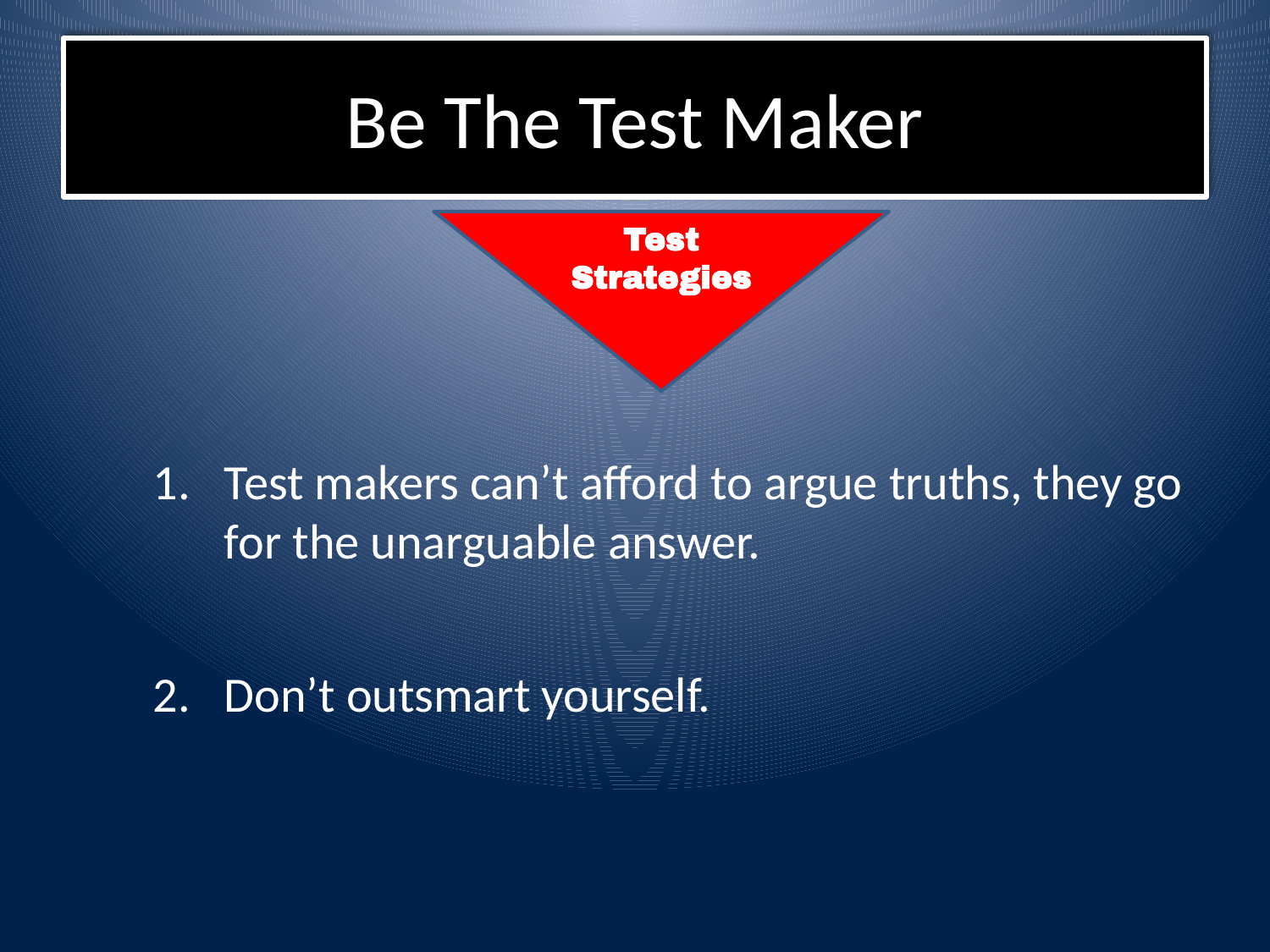

# Be The Test Maker
Test Strategies
Test makers can’t afford to argue truths, they go for the unarguable answer.

Don’t outsmart yourself.